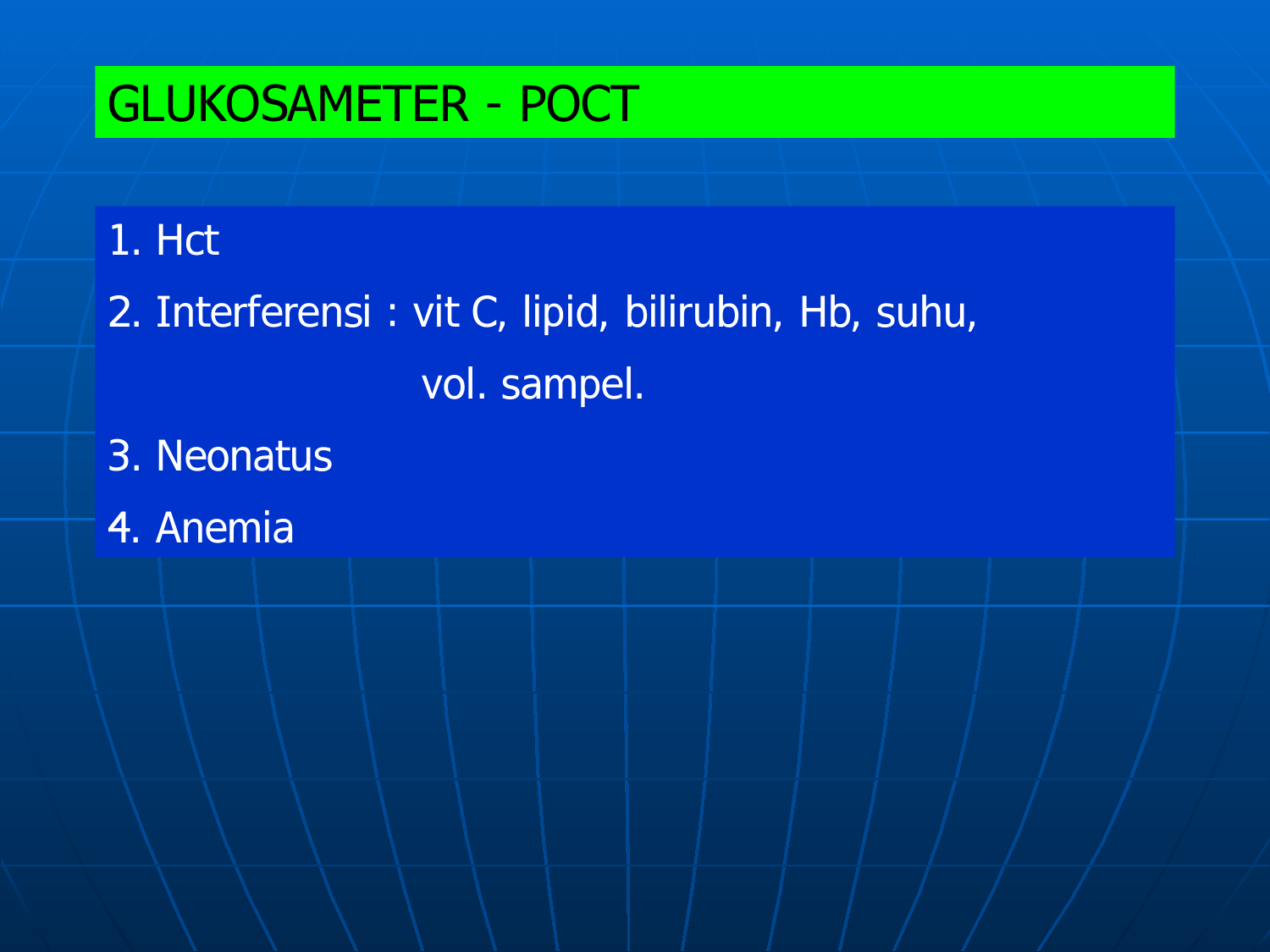

GLUKOSAMETER - POCT
1. Hct
2. Interferensi : vit C, lipid, bilirubin, Hb, suhu,
                        vol. sampel.
3. Neonatus
4. Anemia